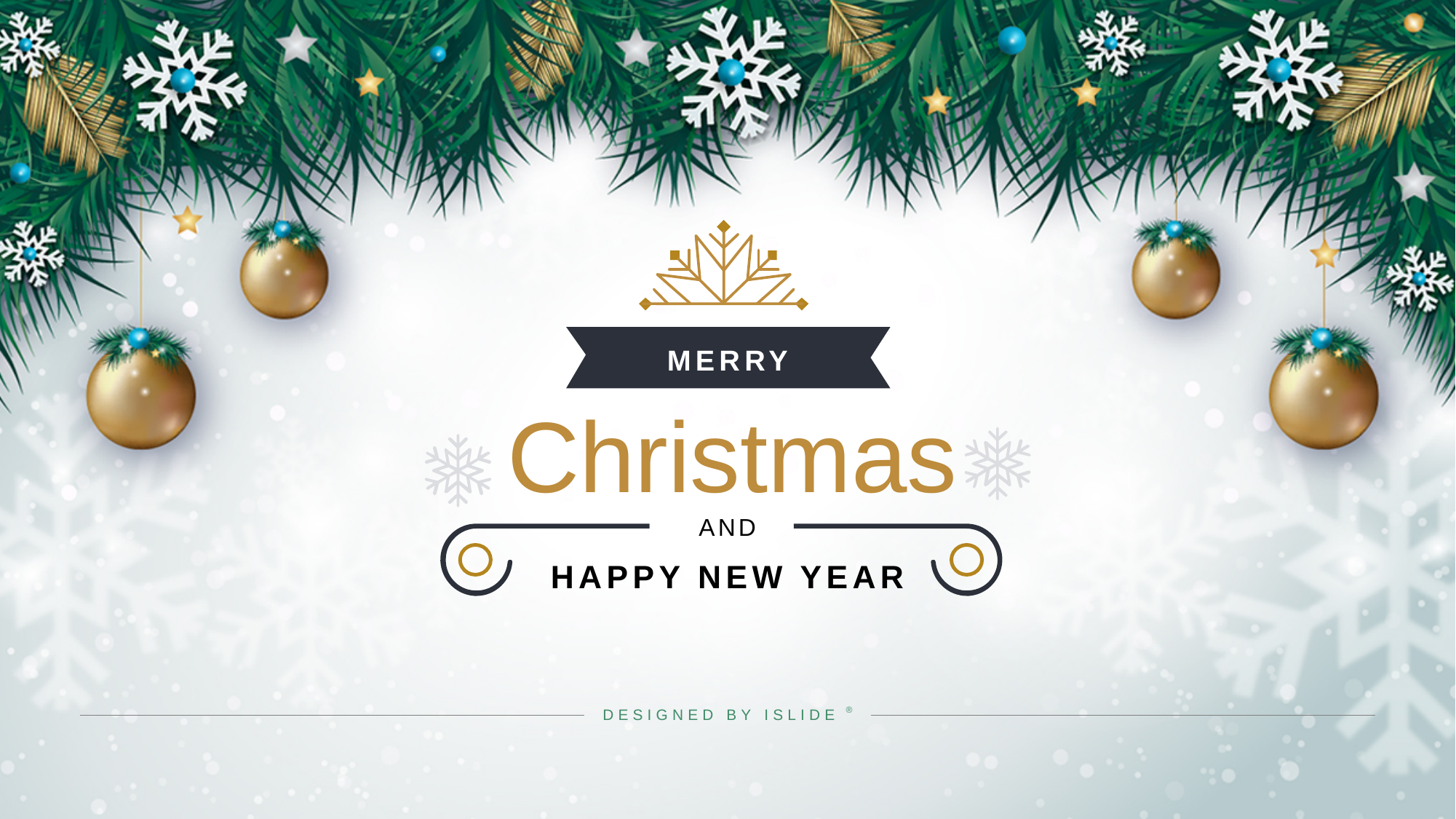

MERRY
Christmas

AND

HAPPY NEW YEAR
DESIGNED BY ISLIDE ®